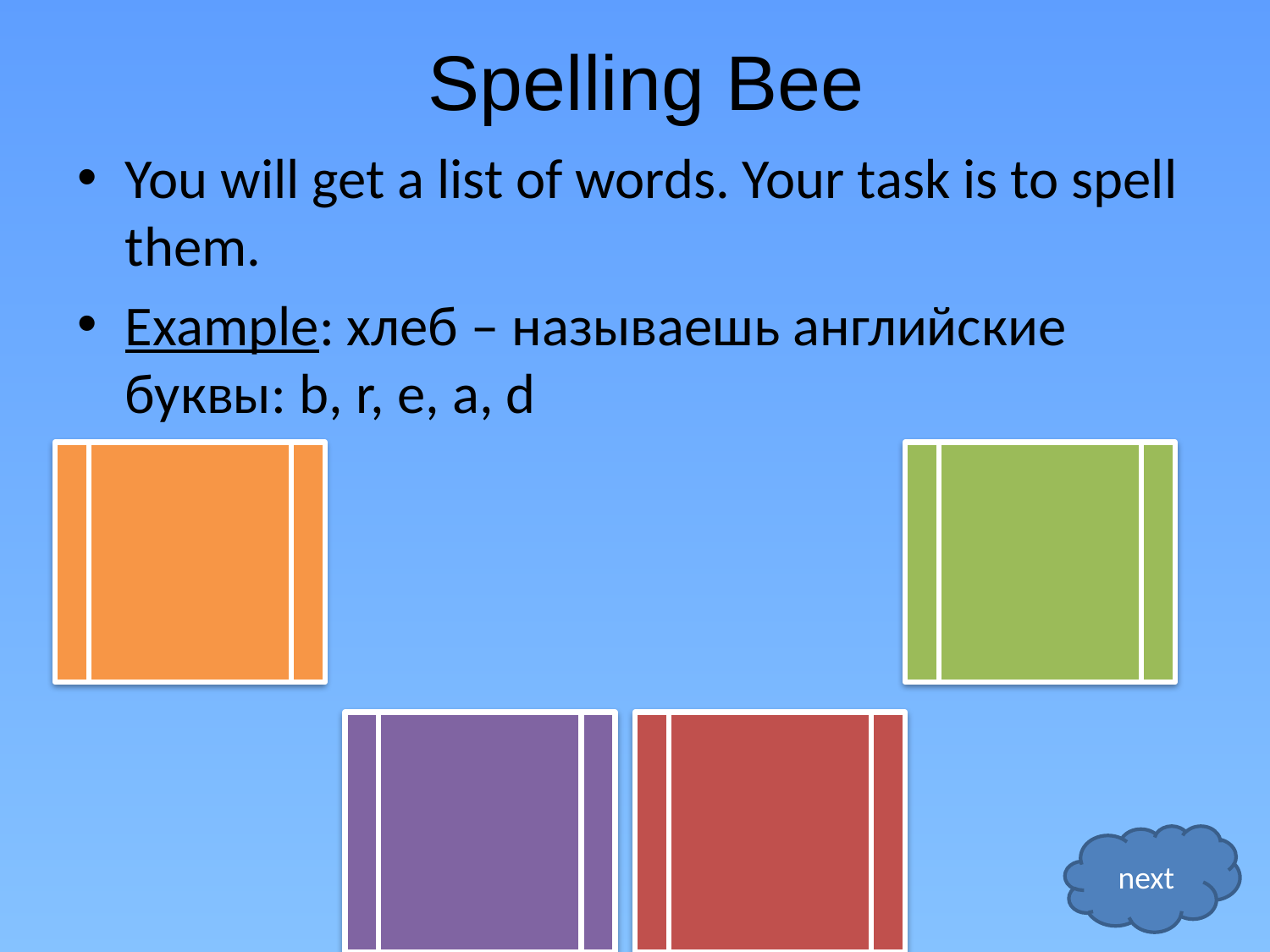

# Spelling Bee
You will get a list of words. Your task is to spell them.
Example: хлеб – называешь английские буквы: b, r, e, a, d

next